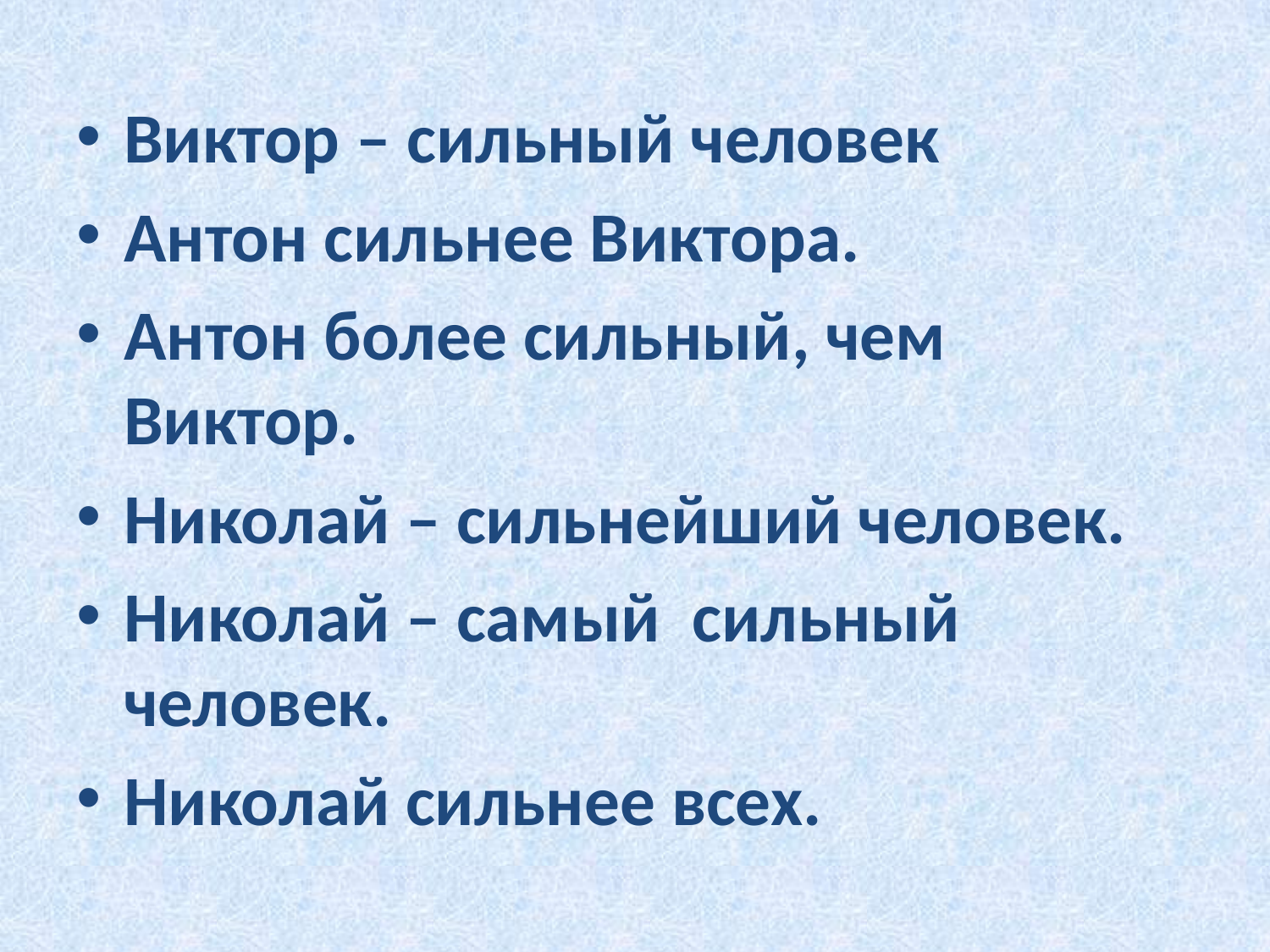

Виктор – сильный человек
Антон сильнее Виктора.
Антон более сильный, чем Виктор.
Николай – сильнейший человек.
Николай – самый  сильный человек.
Николай сильнее всех.